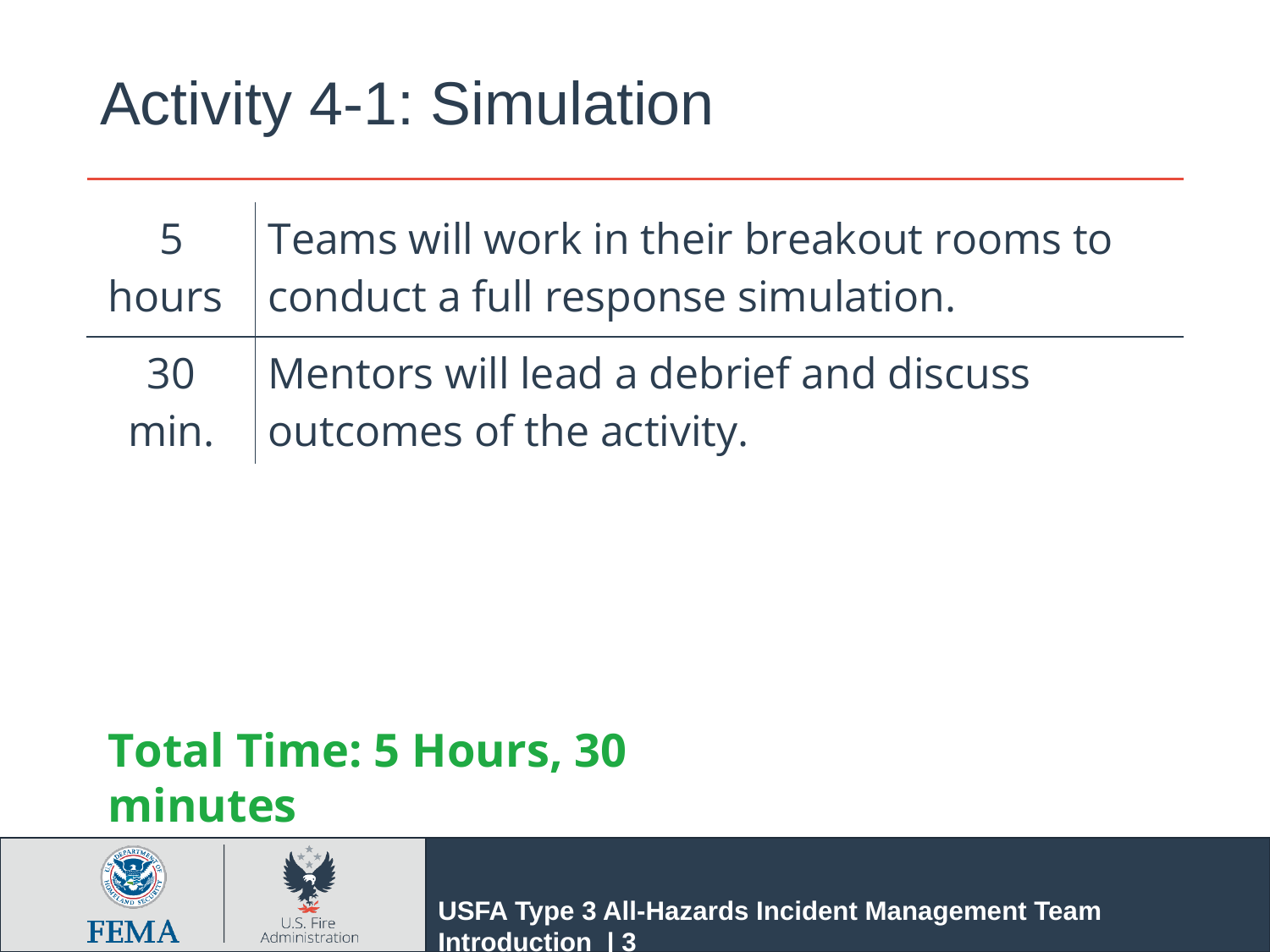

# Activity 4-1: Simulation
| 5 hours | Teams will work in their breakout rooms to conduct a full response simulation. |
| --- | --- |
| 30 min. | Mentors will lead a debrief and discuss outcomes of the activity. |
Total Time: 5 Hours, 30 minutes
USFA Type 3 All-Hazards Incident Management Team Introduction  | 3